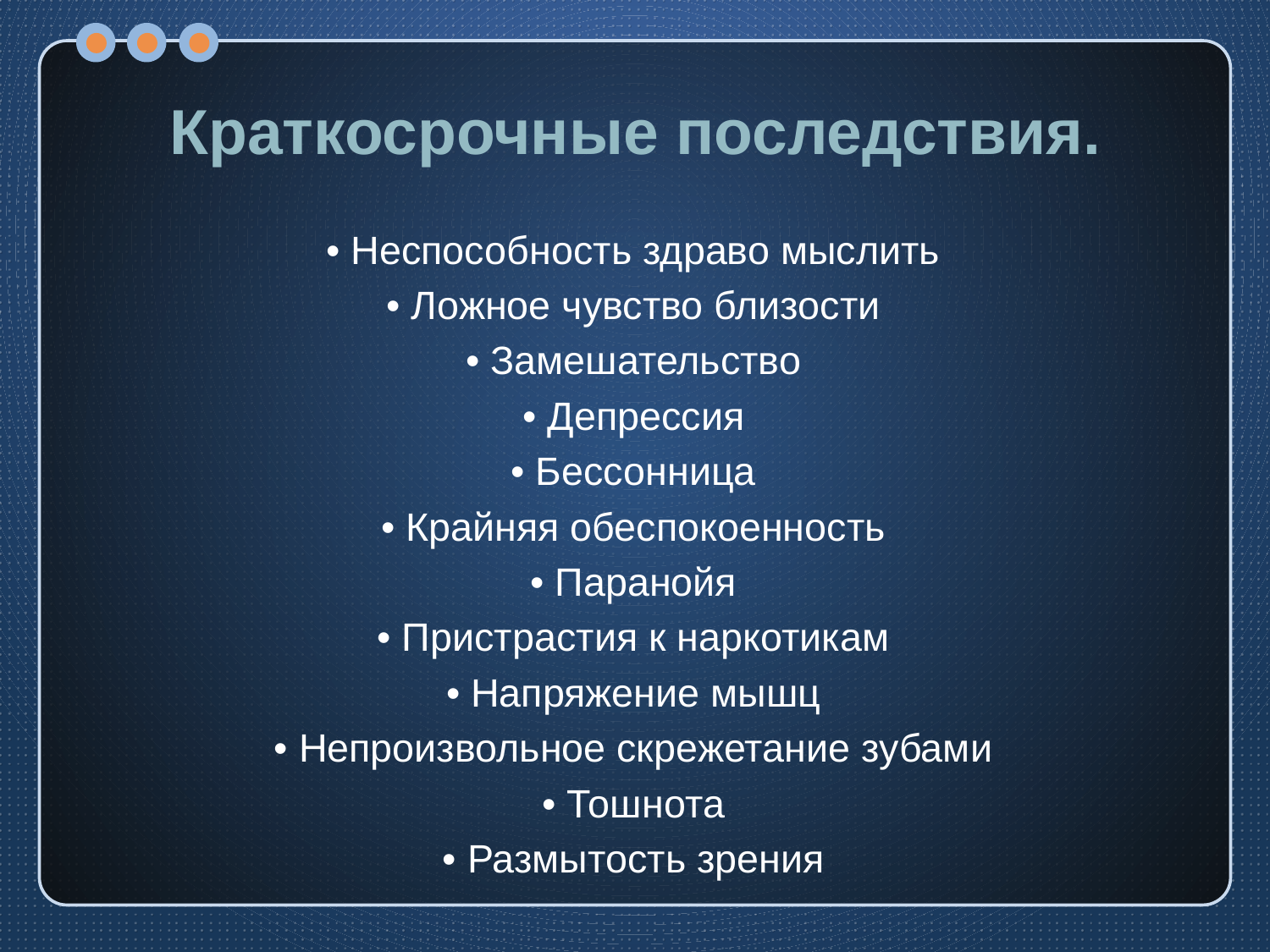

# Краткосрочные последствия.
• Неспособность здраво мыслить
• Ложное чувство близости
• Замешательство
• Депрессия
• Бессонница
• Крайняя обеспокоенность
• Паранойя
• Пристрастия к наркотикам
• Напряжение мышц
• Непроизвольное скрежетание зубами
• Тошнота
• Размытость зрения